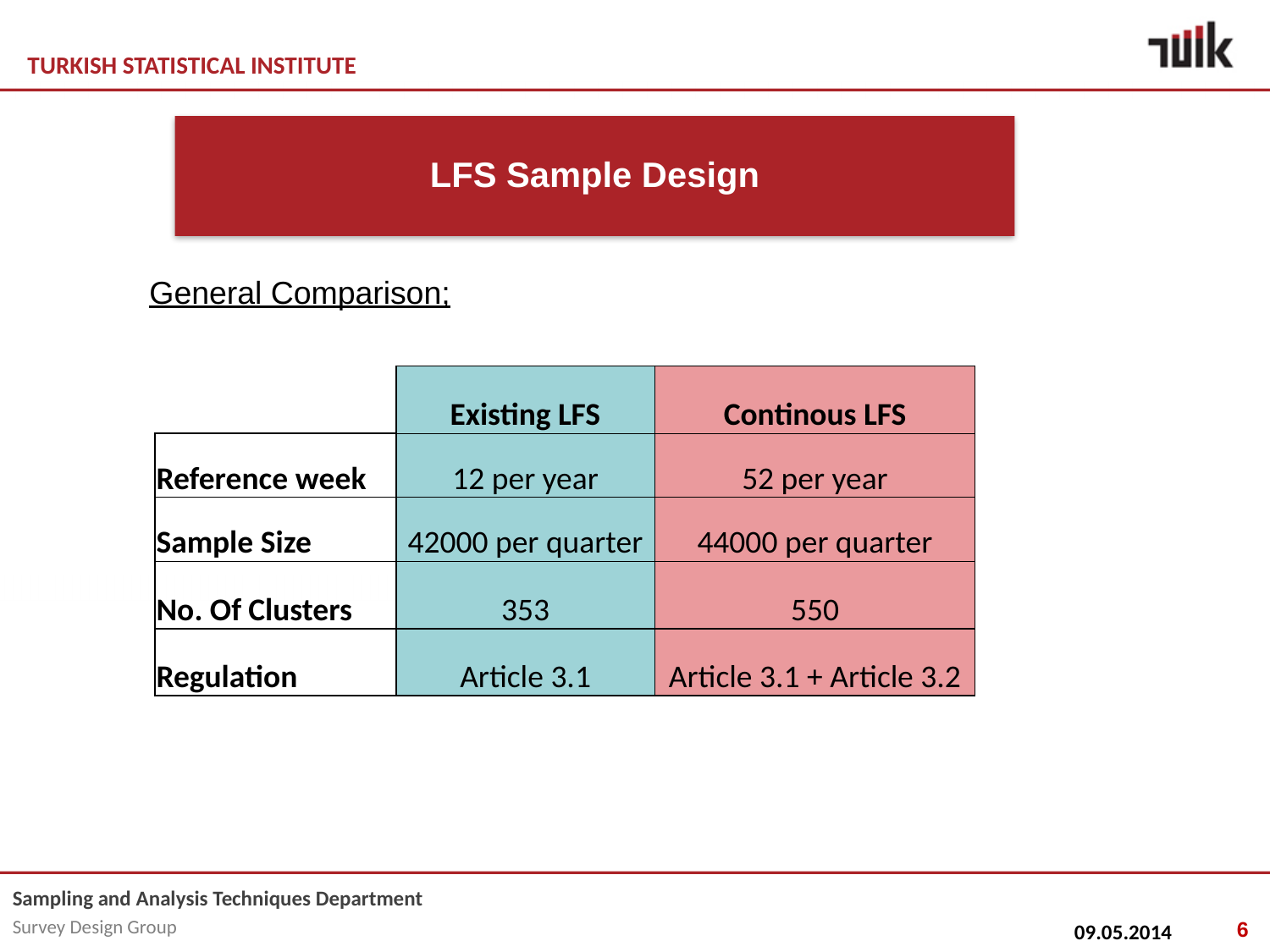

LFS Sample Design
General Comparison;

|  | Existing LFS | Continous LFS |
| --- | --- | --- |
| Reference week | 12 per year | 52 per year |
| Sample Size | 42000 per quarter | 44000 per quarter |
| No. Of Clusters | 353 | 550 |
| Regulation | Article 3.1 | Article 3.1 + Article 3.2 |
6
09.05.2014